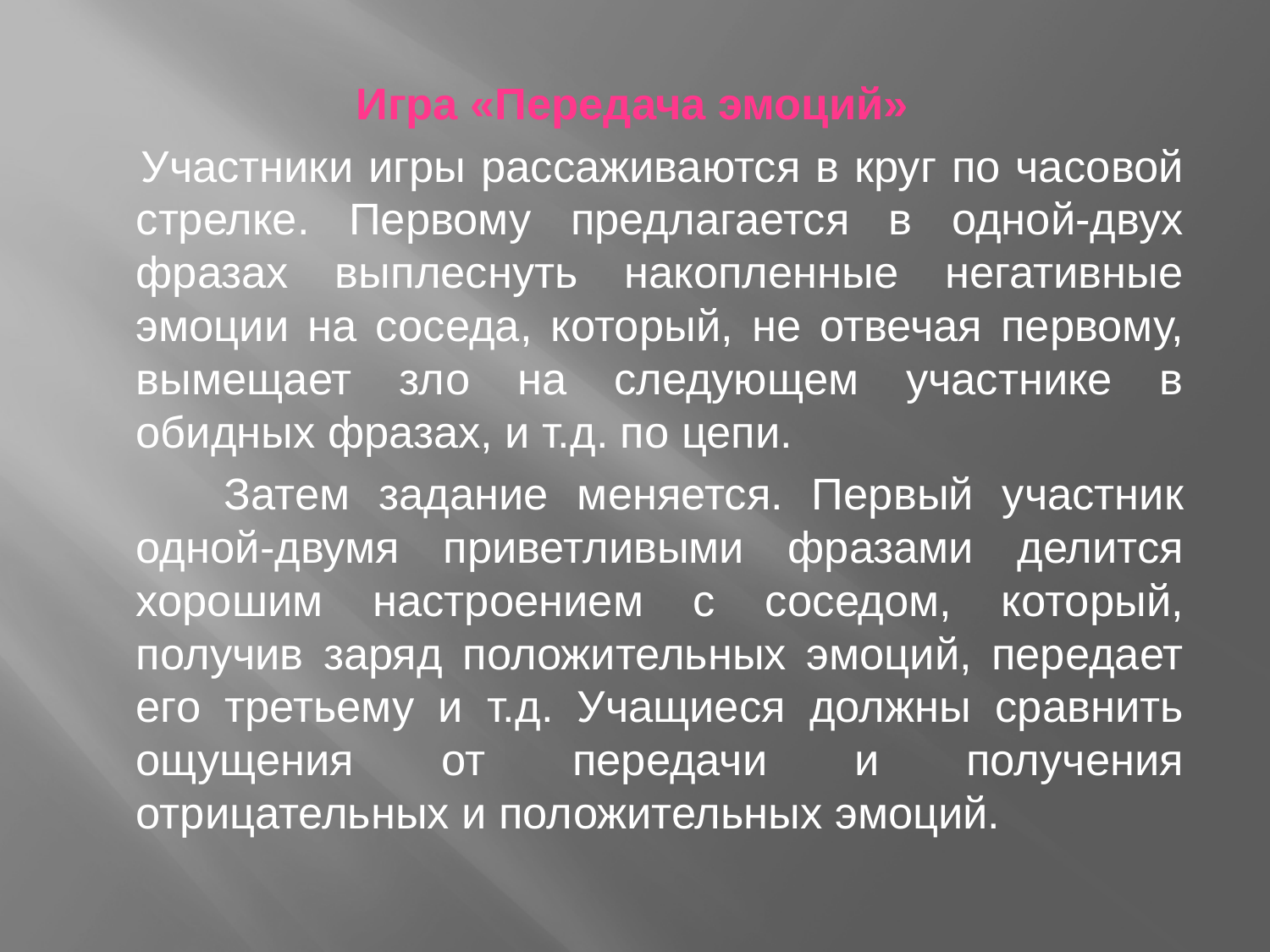

#
Игра «Передача эмоций»
    Участники игры рассаживаются в круг по часовой стрелке. Первому предлагается в одной-двух фразах выплеснуть накопленные негативные эмоции на соседа, который, не отвечая первому, вымещает зло на следующем участнике в обидных фразах, и т.д. по цепи.
     Затем задание меняется. Первый участник одной-двумя приветливыми фразами делится хорошим настроением с соседом, который, получив заряд положительных эмоций, передает его третьему и т.д. Учащиеся должны сравнить ощущения от передачи и получения отрицательных и положительных эмоций.